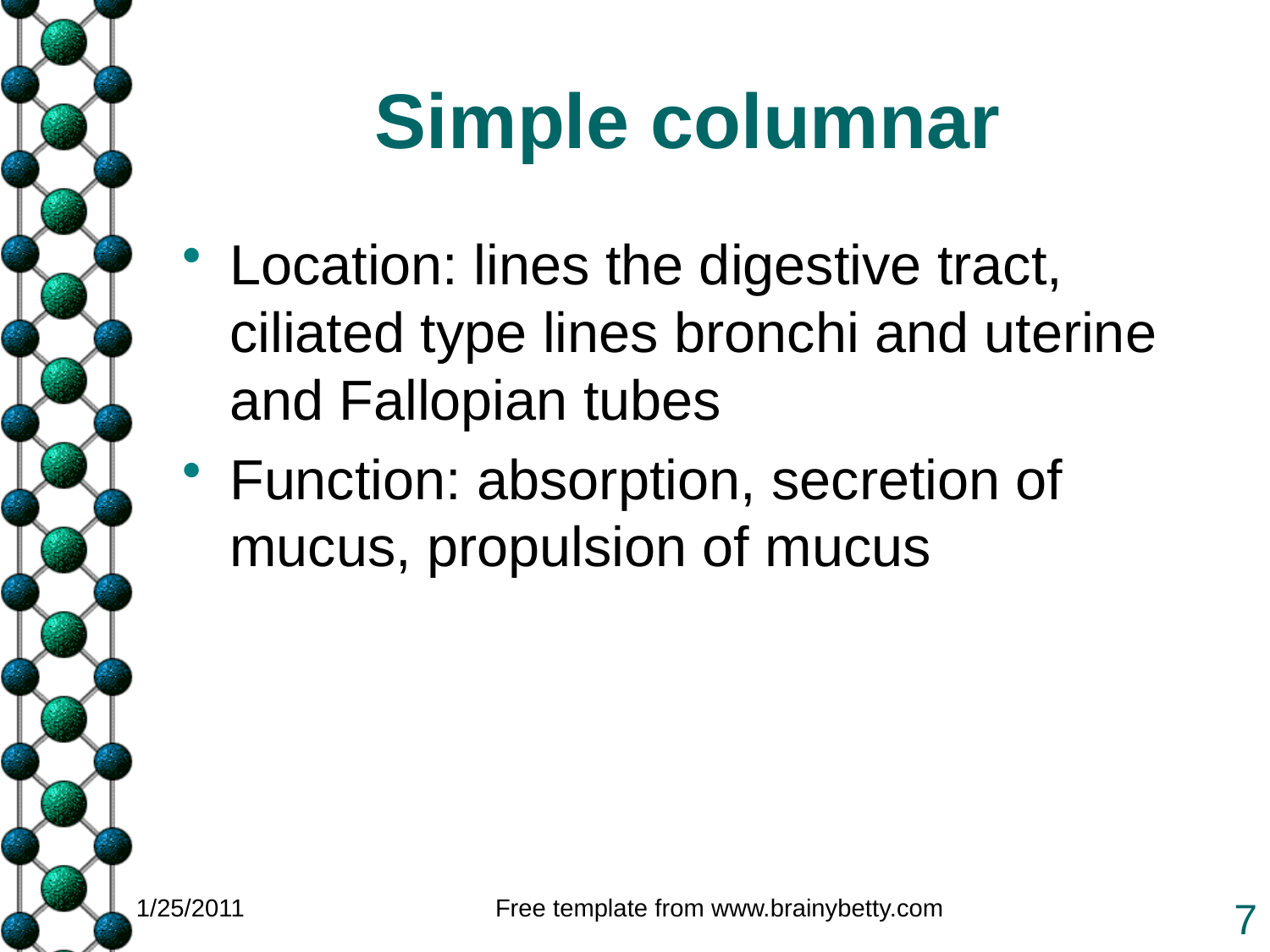

# Simple columnar
Location: lines the digestive tract, ciliated type lines bronchi and uterine and Fallopian tubes
Function: absorption, secretion of mucus, propulsion of mucus
1/25/2011
Free template from www.brainybetty.com
7